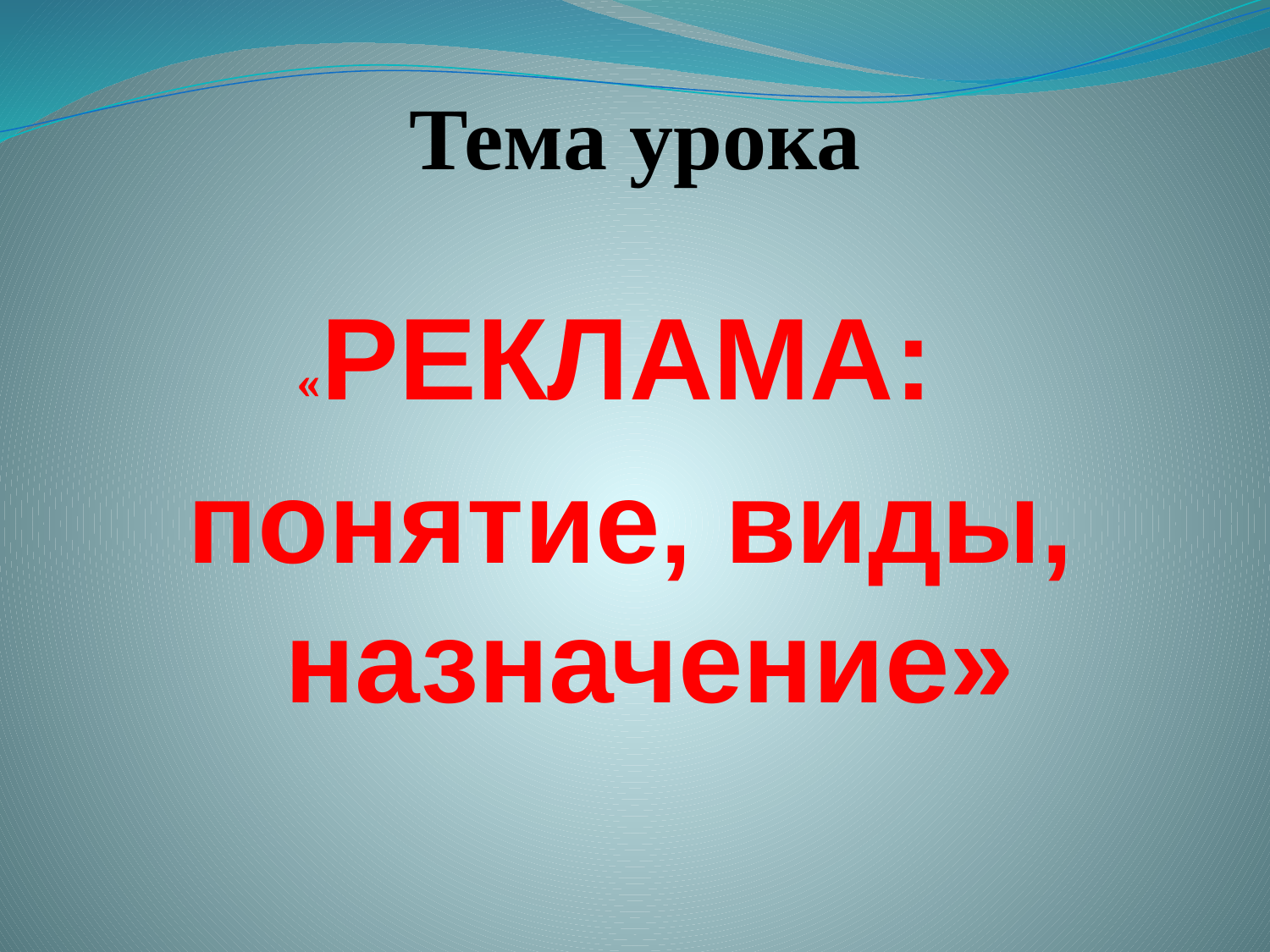

# Тема урока
«РЕКЛАМА:
понятие, виды, назначение»